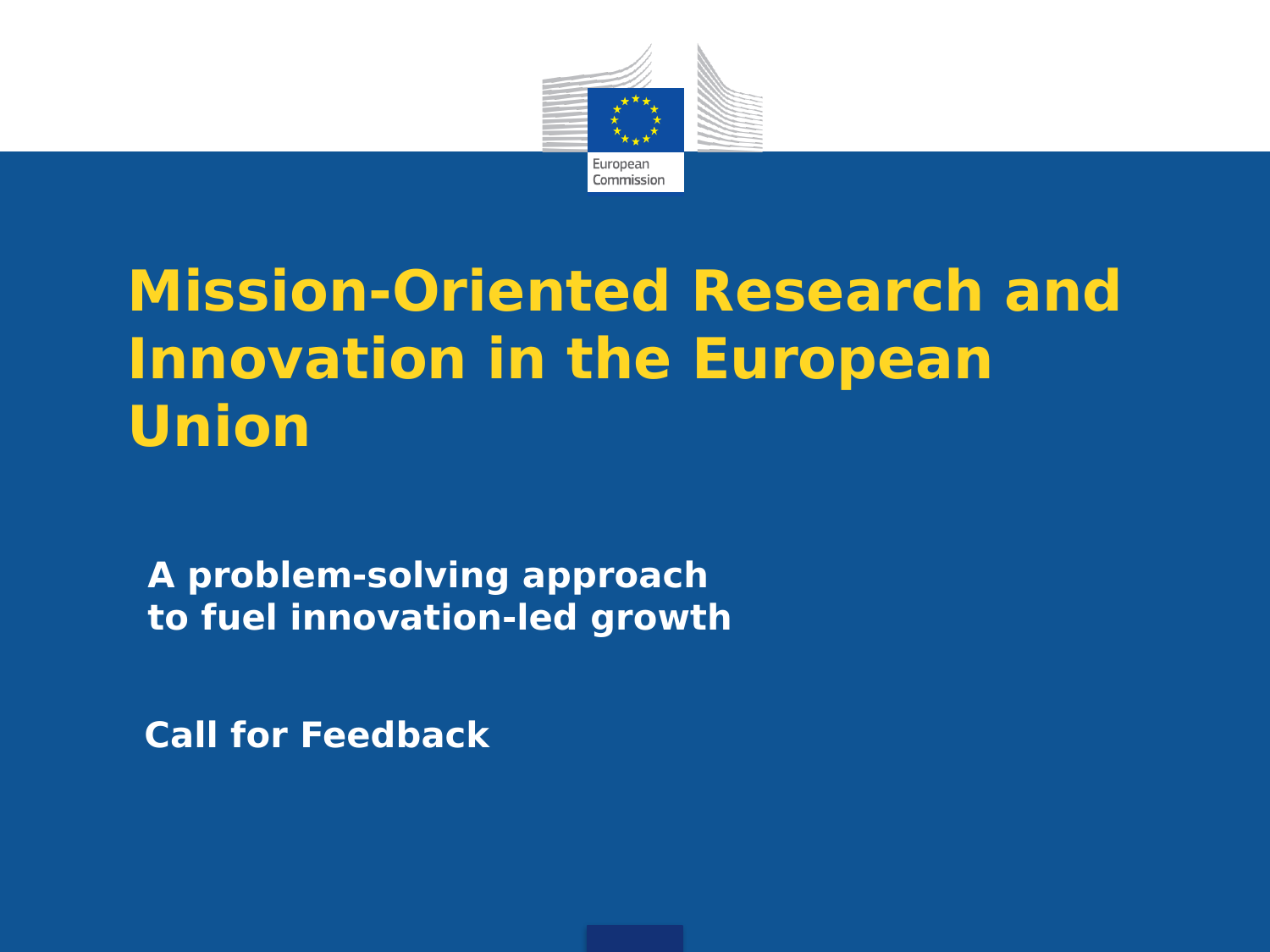

# Mission-Oriented Research and Innovation in the European Union
A problem-solving approach to fuel innovation-led growth
Call for Feedback